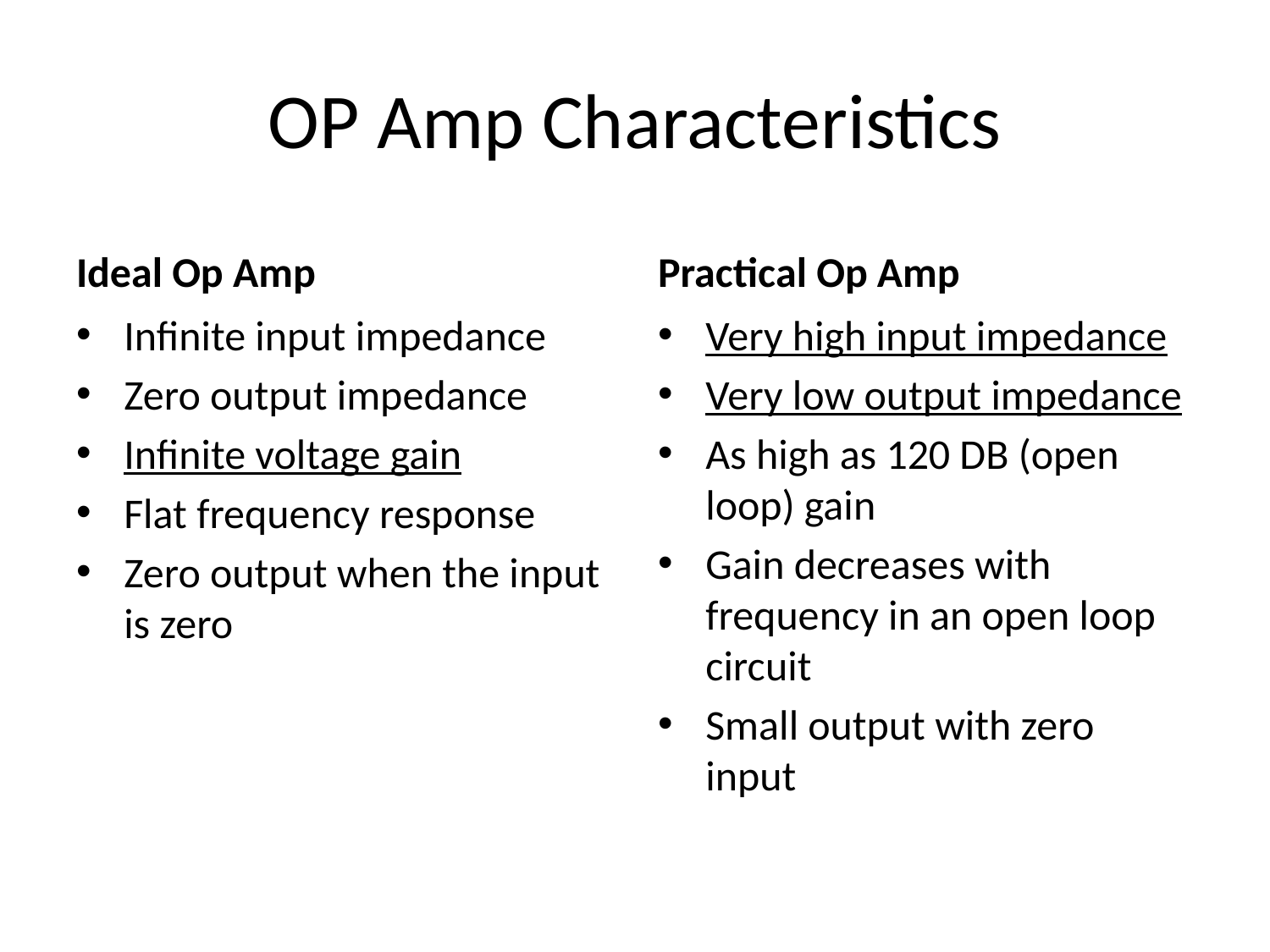

# OP Amp Characteristics
Ideal Op Amp
Practical Op Amp
Infinite input impedance
Zero output impedance
Infinite voltage gain
Flat frequency response
Zero output when the input is zero

Very high input impedance
Very low output impedance
As high as 120 DB (open loop) gain
Gain decreases with frequency in an open loop circuit
Small output with zero input